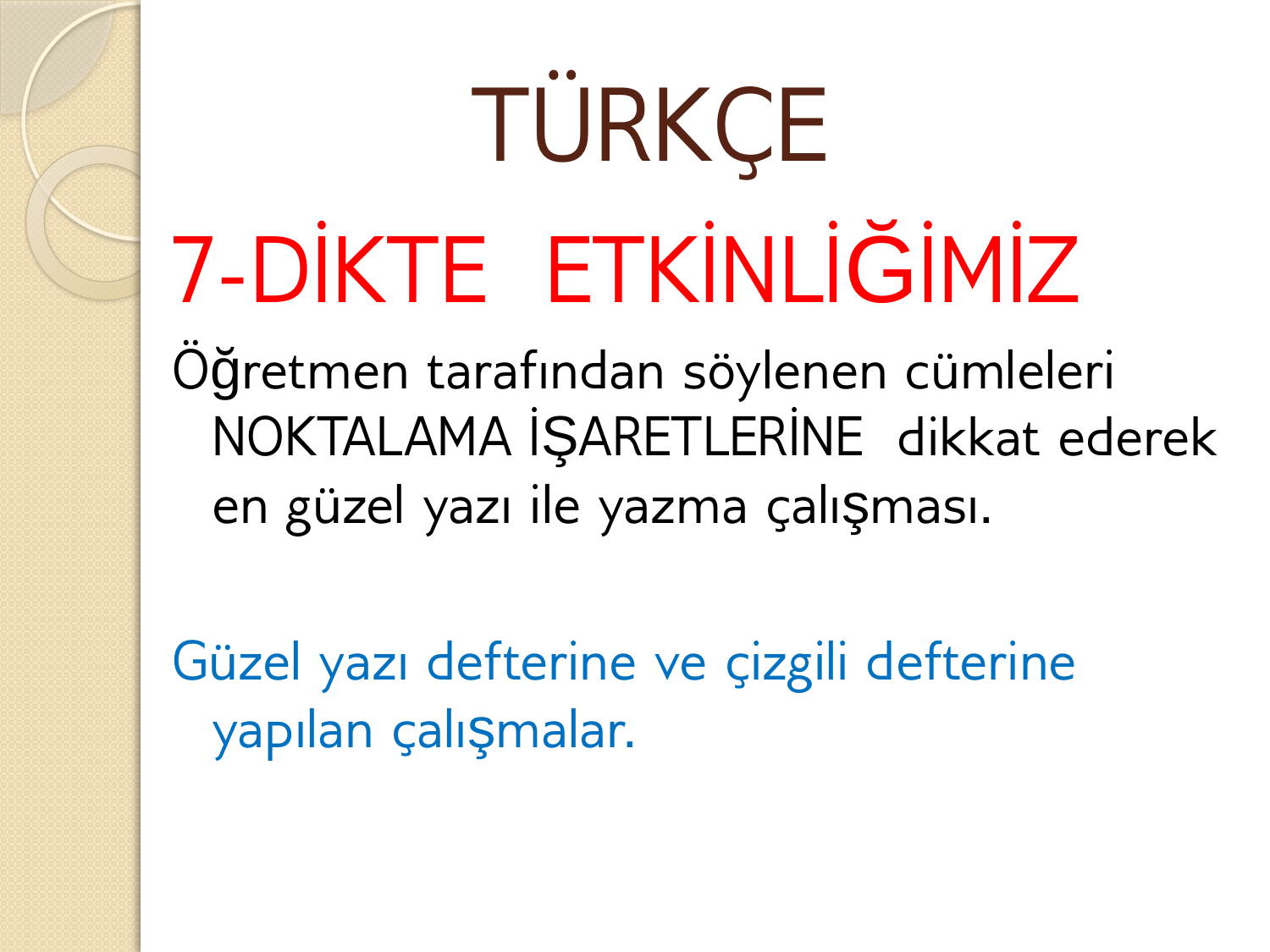

# TÜRKÇE
7-DİKTE  ETKİNLİĞİMİZ
Öğretmen tarafından söylenen cümleleri NOKTALAMA İŞARETLERİNE  dikkat ederek en güzel yazı ile yazma çalışması.

Güzel yazı defterine ve çizgili defterine yapılan çalışmalar.